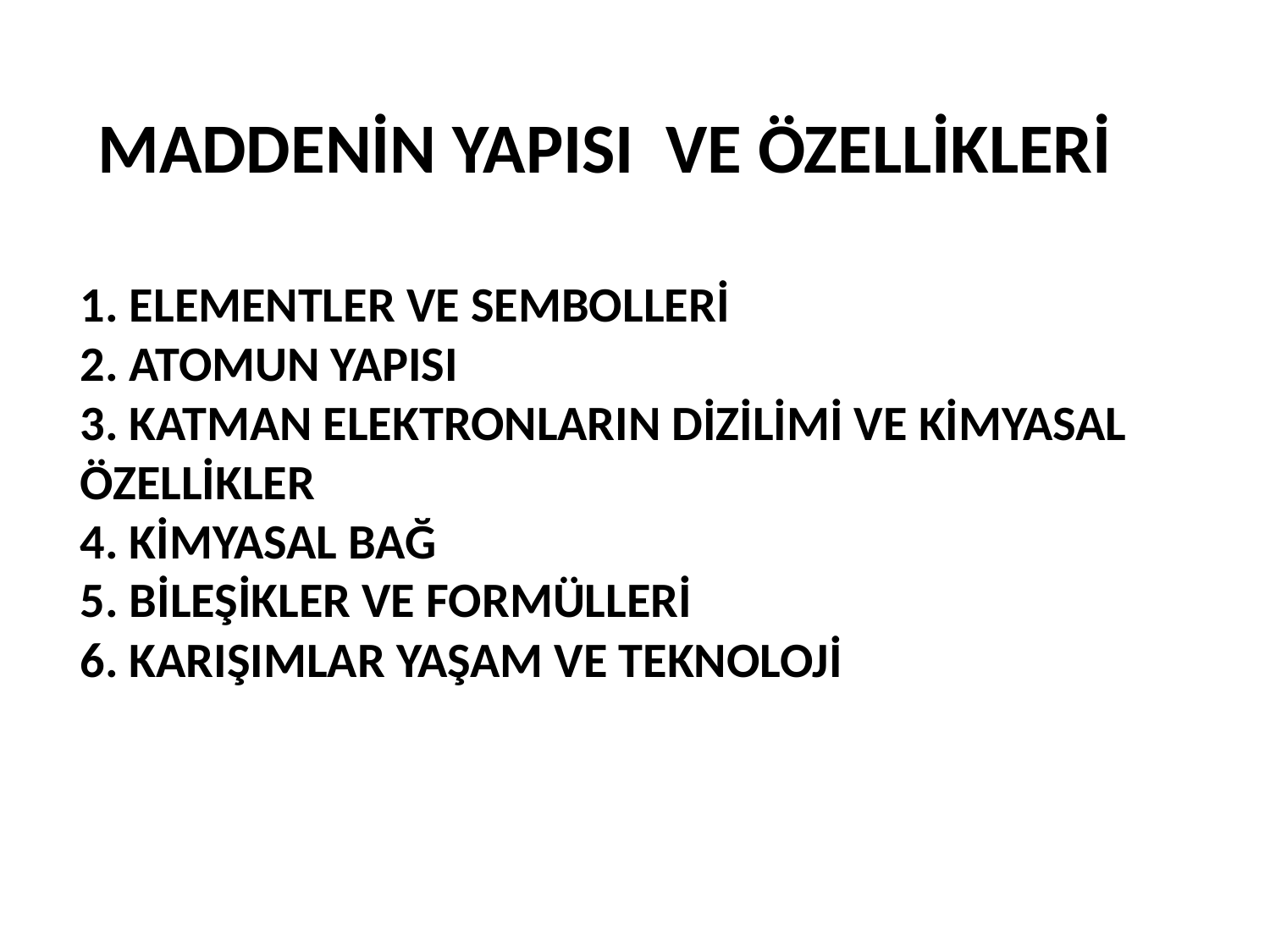

MADDENİN YAPISI  VE ÖZELLİKLERİ
1. ELEMENTLER VE SEMBOLLERİ
2. ATOMUN YAPISI
3. KATMAN ELEKTRONLARIN DİZİLİMİ VE KİMYASAL ÖZELLİKLER
4. KİMYASAL BAĞ
5. BİLEŞİKLER VE FORMÜLLERİ
6. KARIŞIMLAR YAŞAM VE TEKNOLOJİ